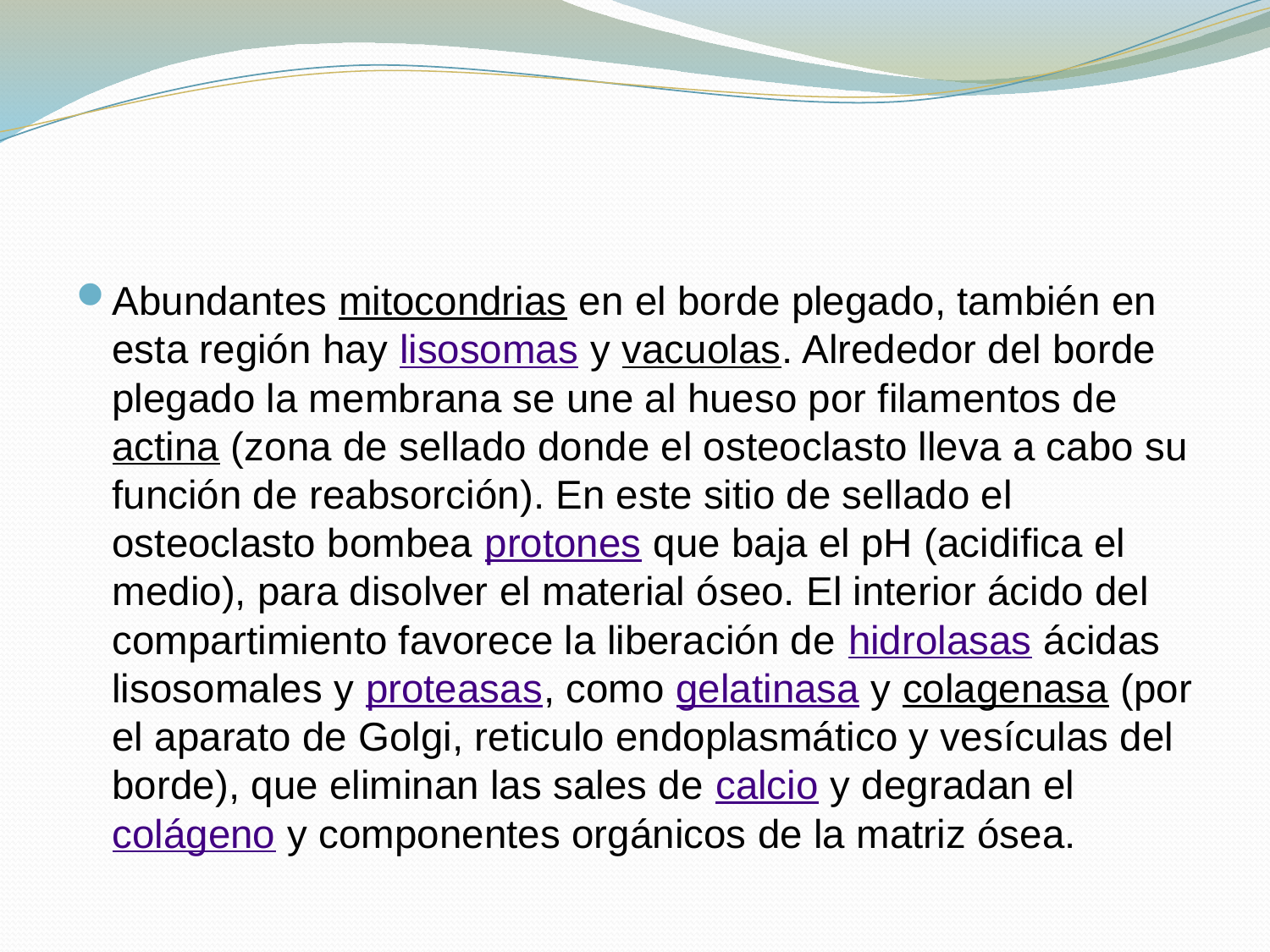

#
Abundantes mitocondrias en el borde plegado, también en esta región hay lisosomas y vacuolas. Alrededor del borde plegado la membrana se une al hueso por filamentos de actina (zona de sellado donde el osteoclasto lleva a cabo su función de reabsorción). En este sitio de sellado el osteoclasto bombea protones que baja el pH (acidifica el medio), para disolver el material óseo. El interior ácido del compartimiento favorece la liberación de hidrolasas ácidas lisosomales y proteasas, como gelatinasa y colagenasa (por el aparato de Golgi, reticulo endoplasmático y vesículas del borde), que eliminan las sales de calcio y degradan el colágeno y componentes orgánicos de la matriz ósea.